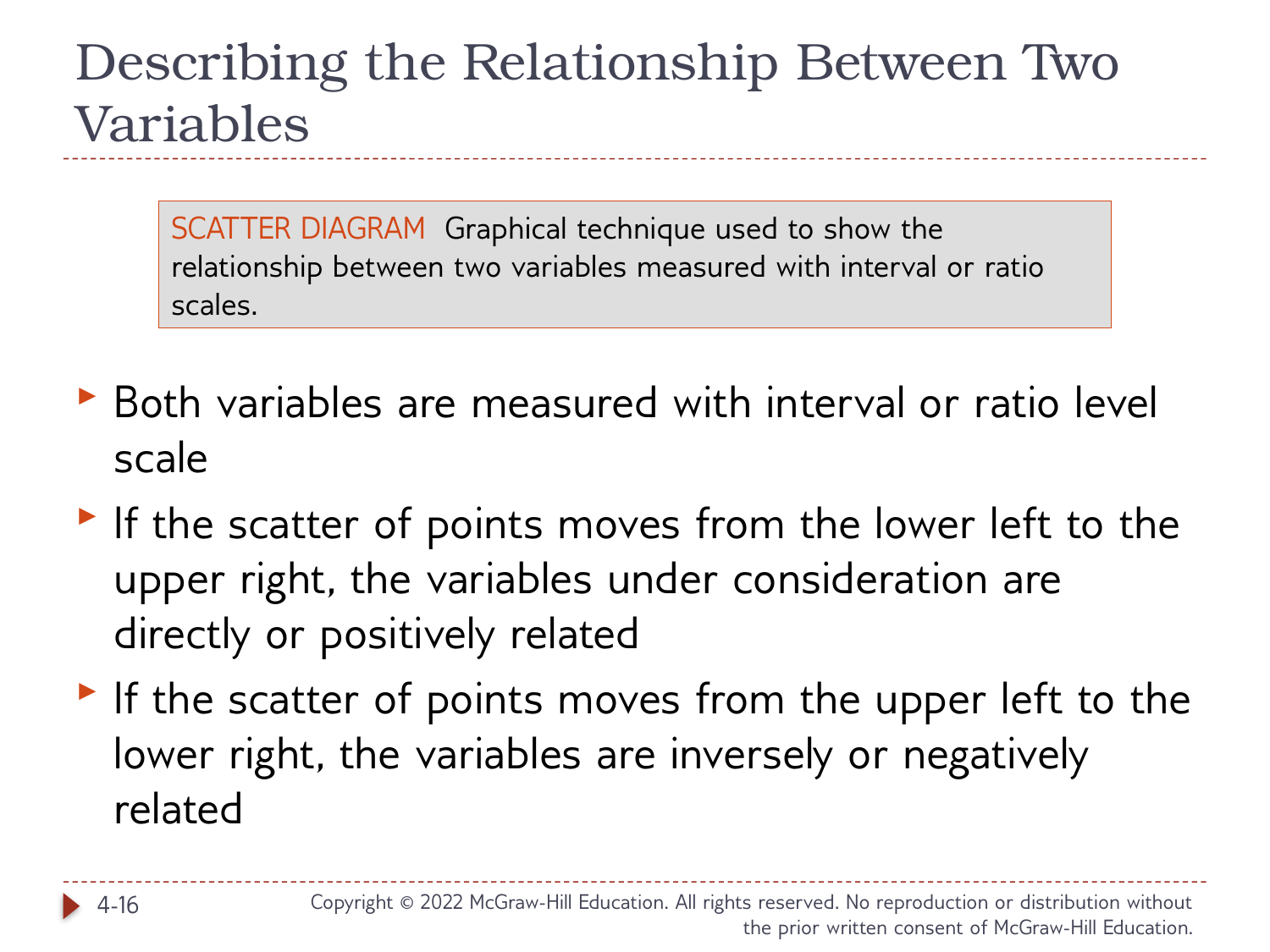

# Describing the Relationship Between Two Variables

Both variables are measured with interval or ratio level scale
If the scatter of points moves from the lower left to the upper right, the variables under consideration are directly or positively related
If the scatter of points moves from the upper left to the lower right, the variables are inversely or negatively related
SCATTER DIAGRAM  Graphical technique used to show the relationship between two variables measured with interval or ratio scales.
4-16
Copyright © 2022 McGraw-Hill Education. All rights reserved. No reproduction or distribution without the prior written consent of McGraw-Hill Education.